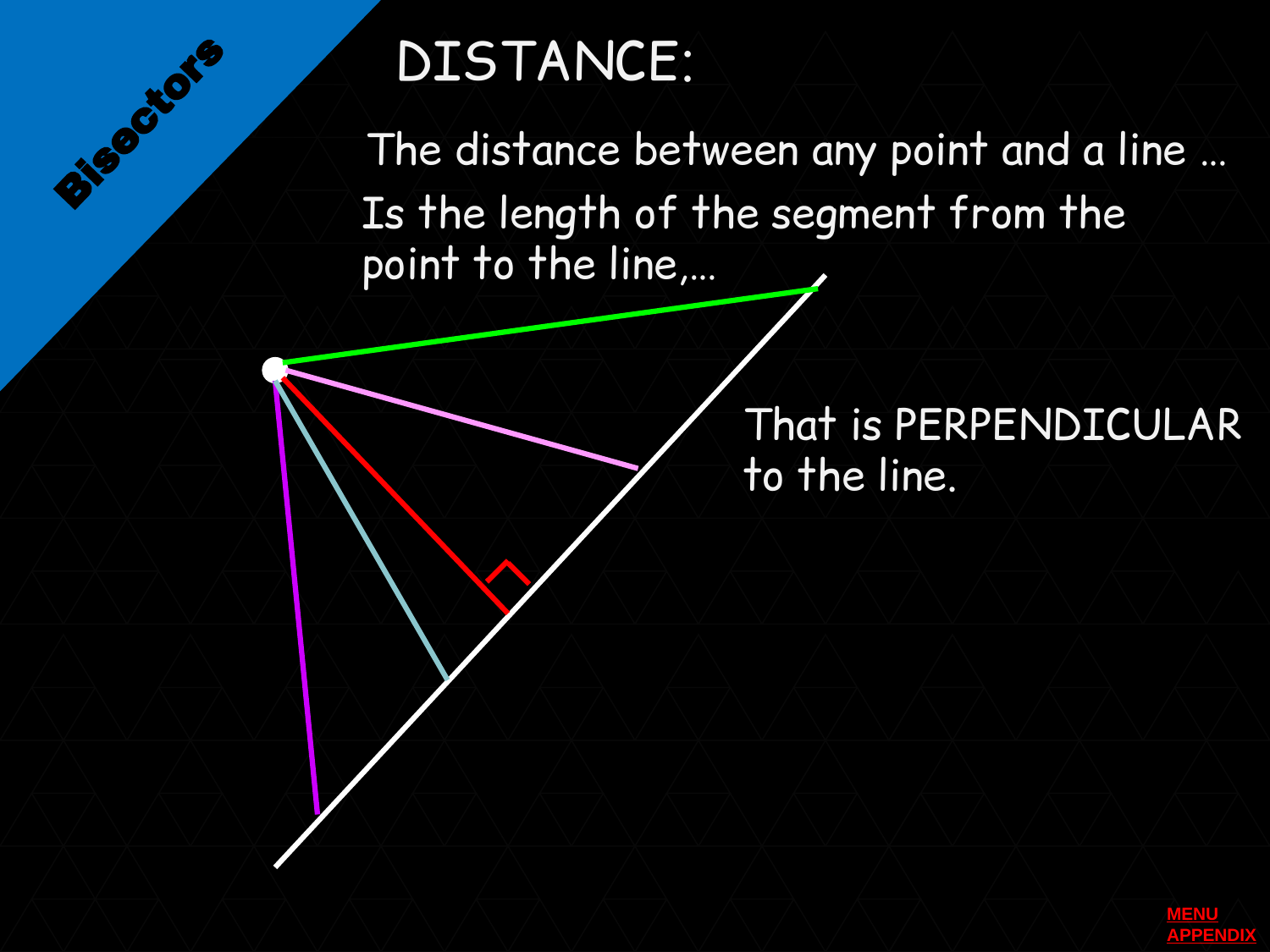

DISTANCE:
Bisectors
The distance between any point and a line …
Is the length of the segment from the point to the line,…

That is PERPENDICULAR to the line.
MENU
APPENDIX